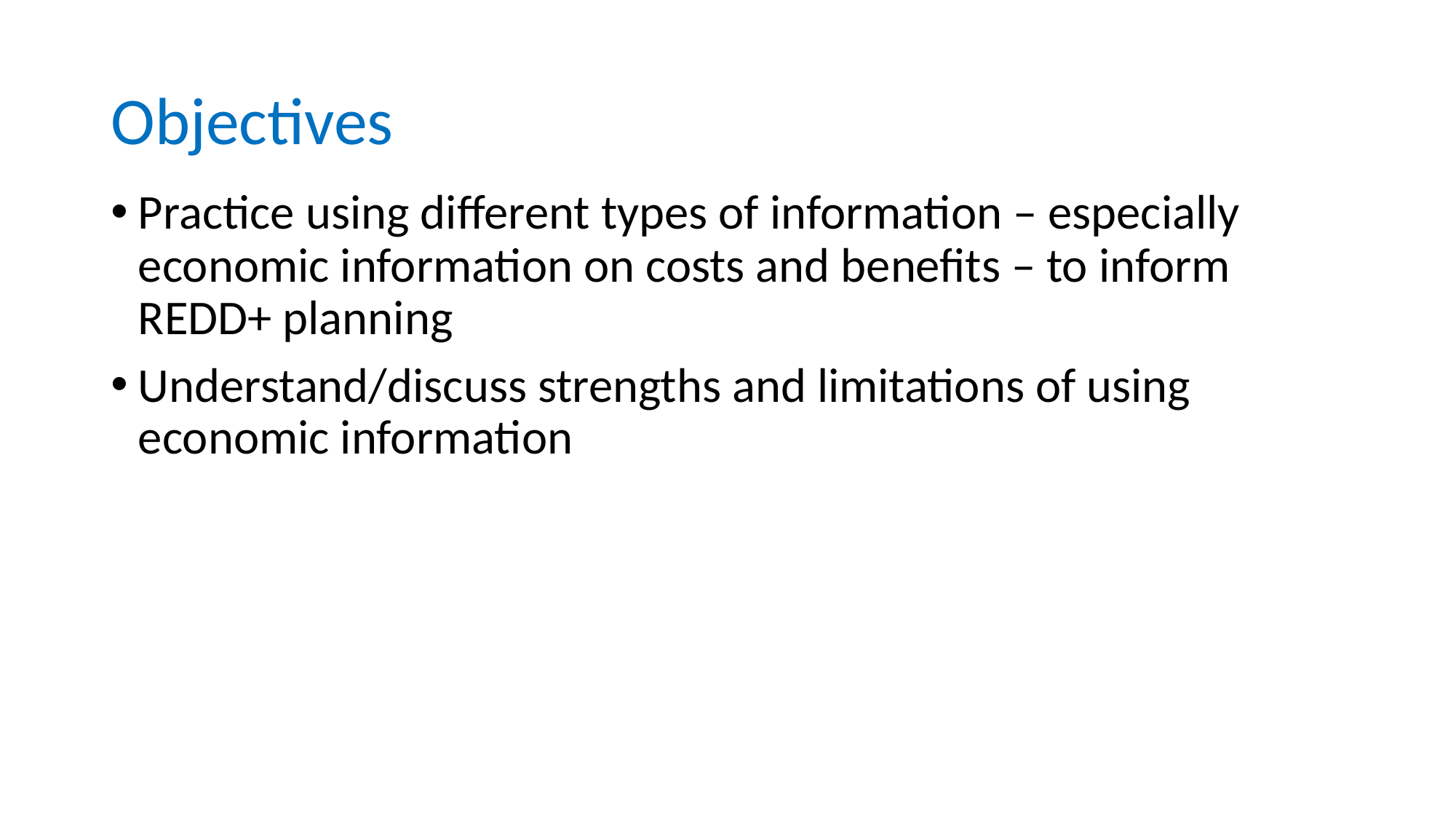

# Objectives
Practice using different types of information – especially economic information on costs and benefits – to inform REDD+ planning
Understand/discuss strengths and limitations of using economic information